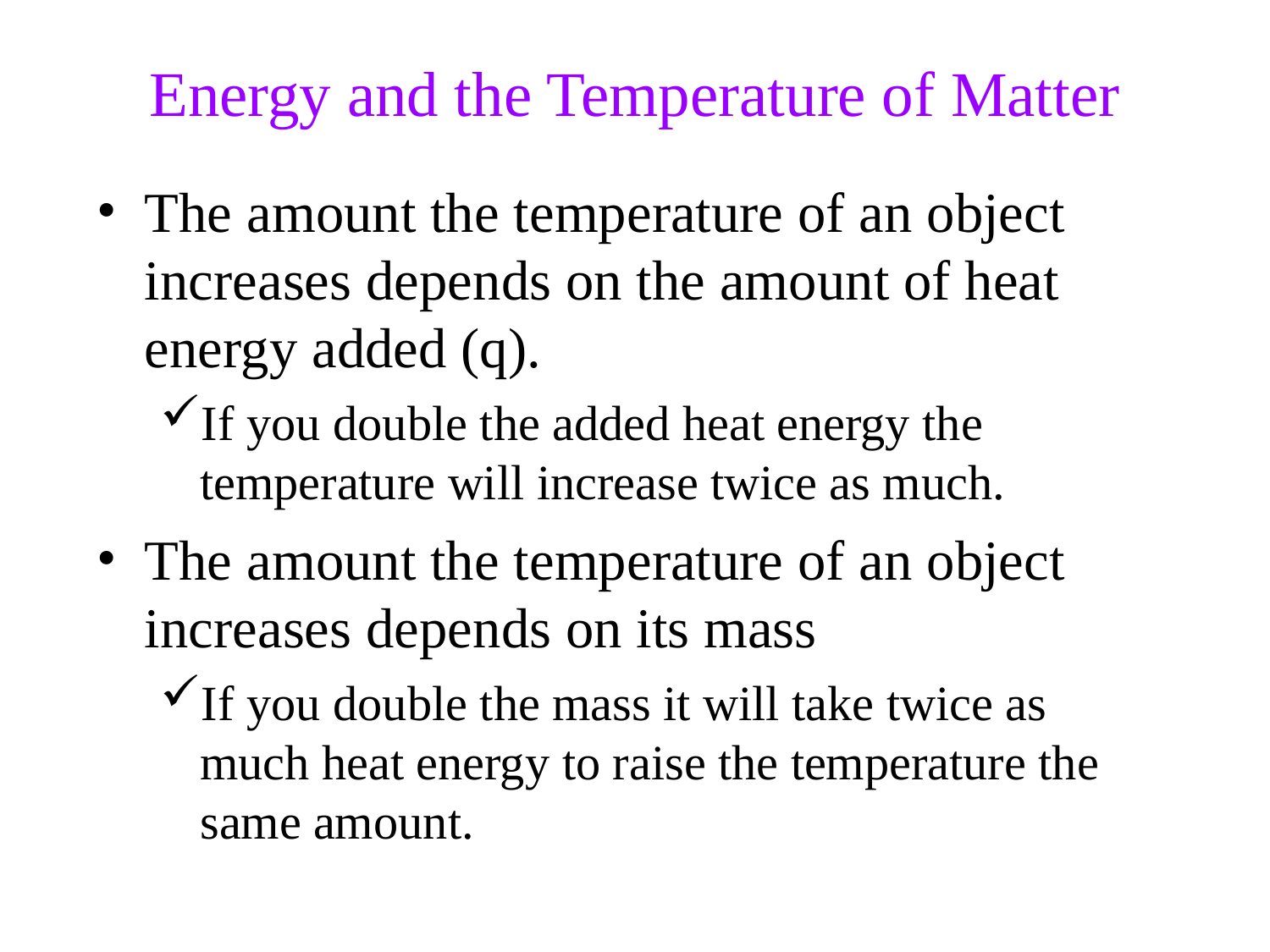

Energy and the Temperature of Matter
The amount the temperature of an object increases depends on the amount of heat energy added (q).
If you double the added heat energy the temperature will increase twice as much.
The amount the temperature of an object increases depends on its mass
If you double the mass it will take twice as much heat energy to raise the temperature the same amount.